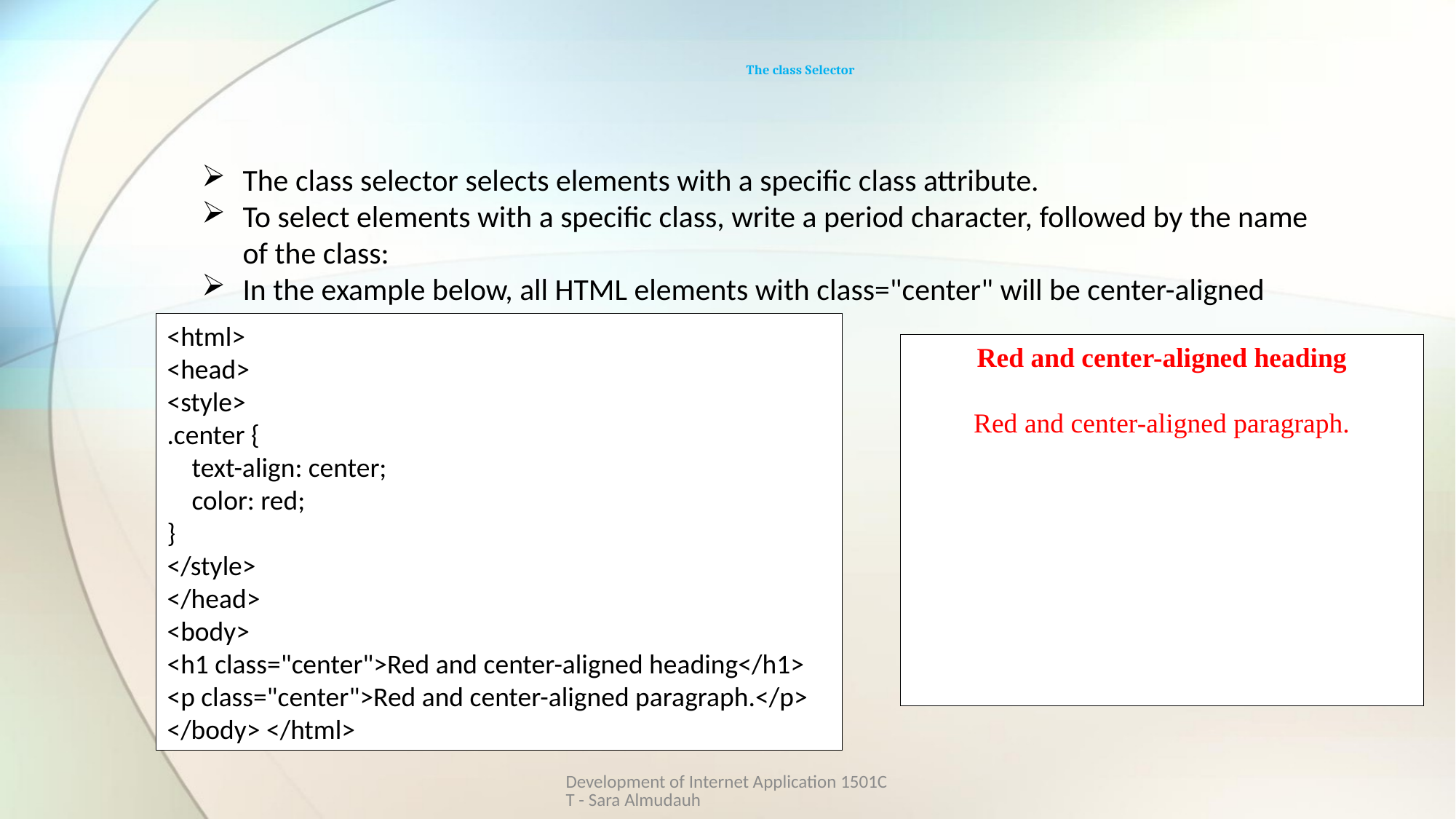

# The class Selector
The class selector selects elements with a specific class attribute.
To select elements with a specific class, write a period character, followed by the name of the class:
In the example below, all HTML elements with class="center" will be center-aligned
<html>
<head>
<style>
.center {
    text-align: center;
    color: red;
}
</style>
</head>
<body>
<h1 class="center">Red and center-aligned heading</h1>
<p class="center">Red and center-aligned paragraph.</p>  </body> </html>
Red and center-aligned heading

Red and center-aligned paragraph.

Development of Internet Application 1501CT - Sara Almudauh